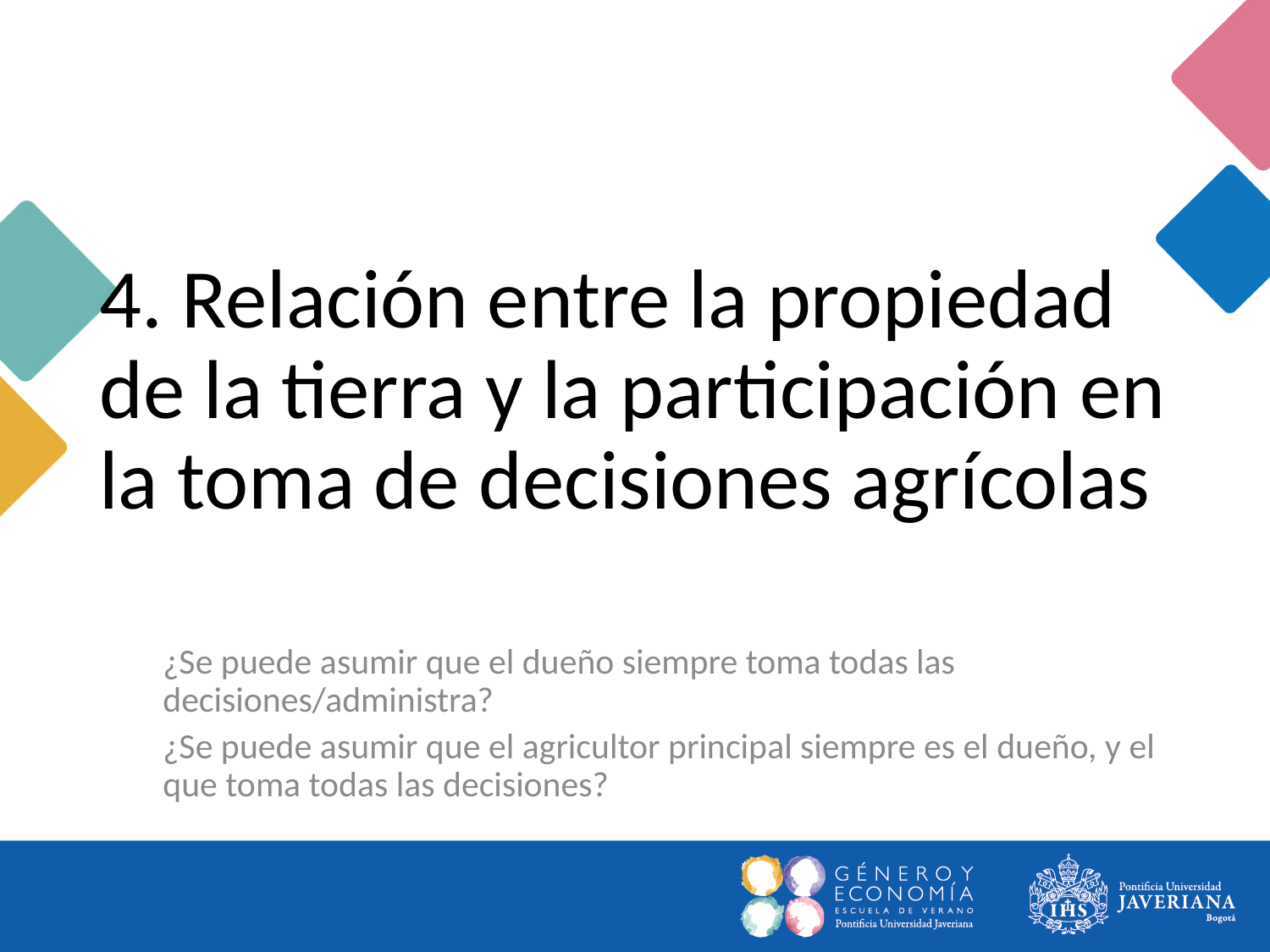

# 4. Relación entre la propiedad de la tierra y la participación en la toma de decisiones agrícolas
¿Se puede asumir que el dueño siempre toma todas las decisiones/administra?
¿Se puede asumir que el agricultor principal siempre es el dueño, y el que toma todas las decisiones?